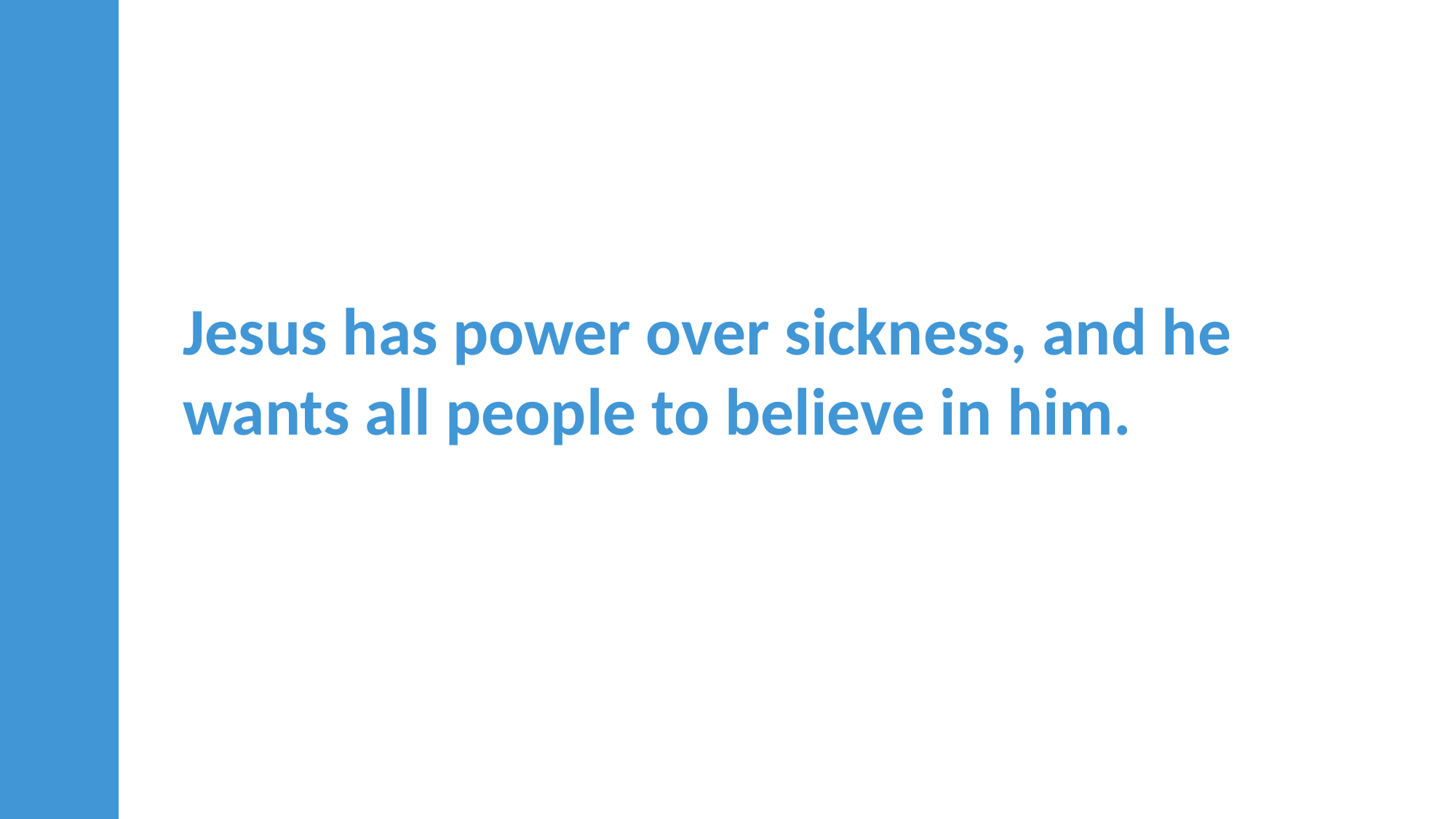

Jesus has power over sickness, and he wants all people to believe in him.